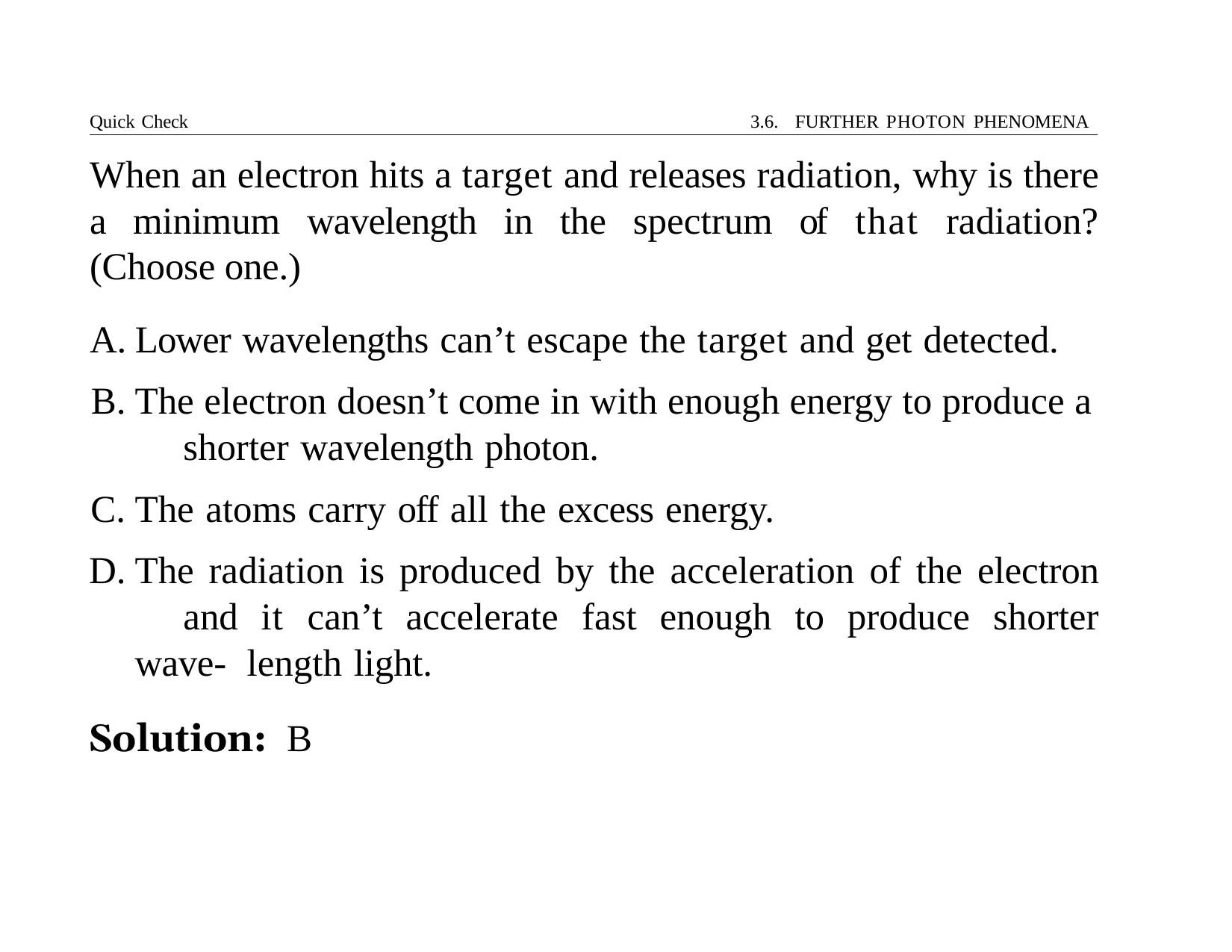

Quick Check	3.6.  FURTHER PHOTON PHENOMENA

# When an electron hits a target and releases radiation, why is there a minimum wavelength in the spectrum of that radiation? (Choose one.)
Lower wavelengths can’t escape the target and get detected.
The electron doesn’t come in with enough energy to produce a 	shorter wavelength photon.
The atoms carry off all the excess energy.
The radiation is produced by the acceleration of the electron 	and it can’t accelerate fast enough to produce shorter wave- 	length light.
Solution:	B